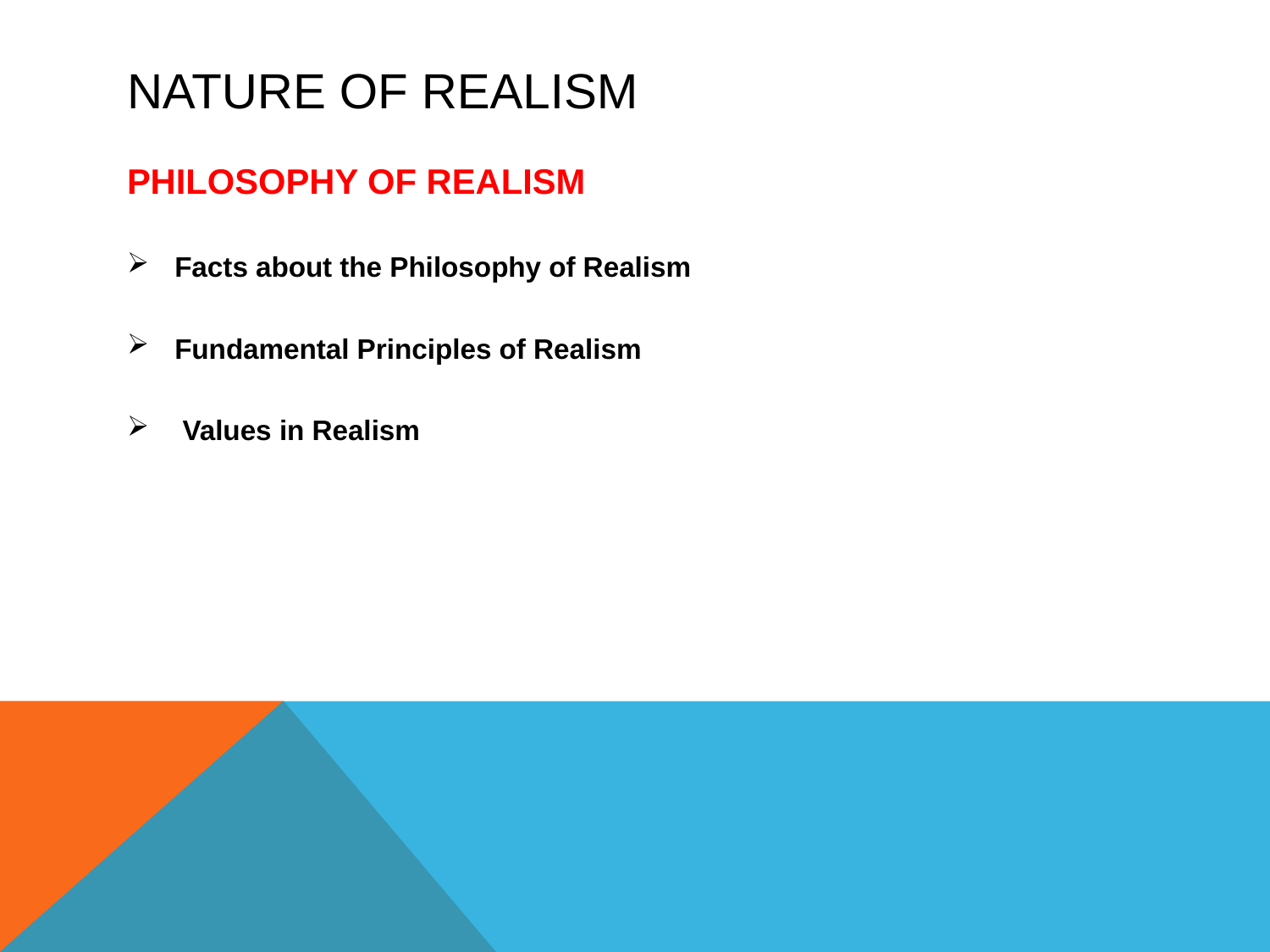

# NATURE OF REALISM
PHILOSOPHY OF REALISM
Facts about the Philosophy of Realism
Fundamental Principles of Realism
 Values in Realism